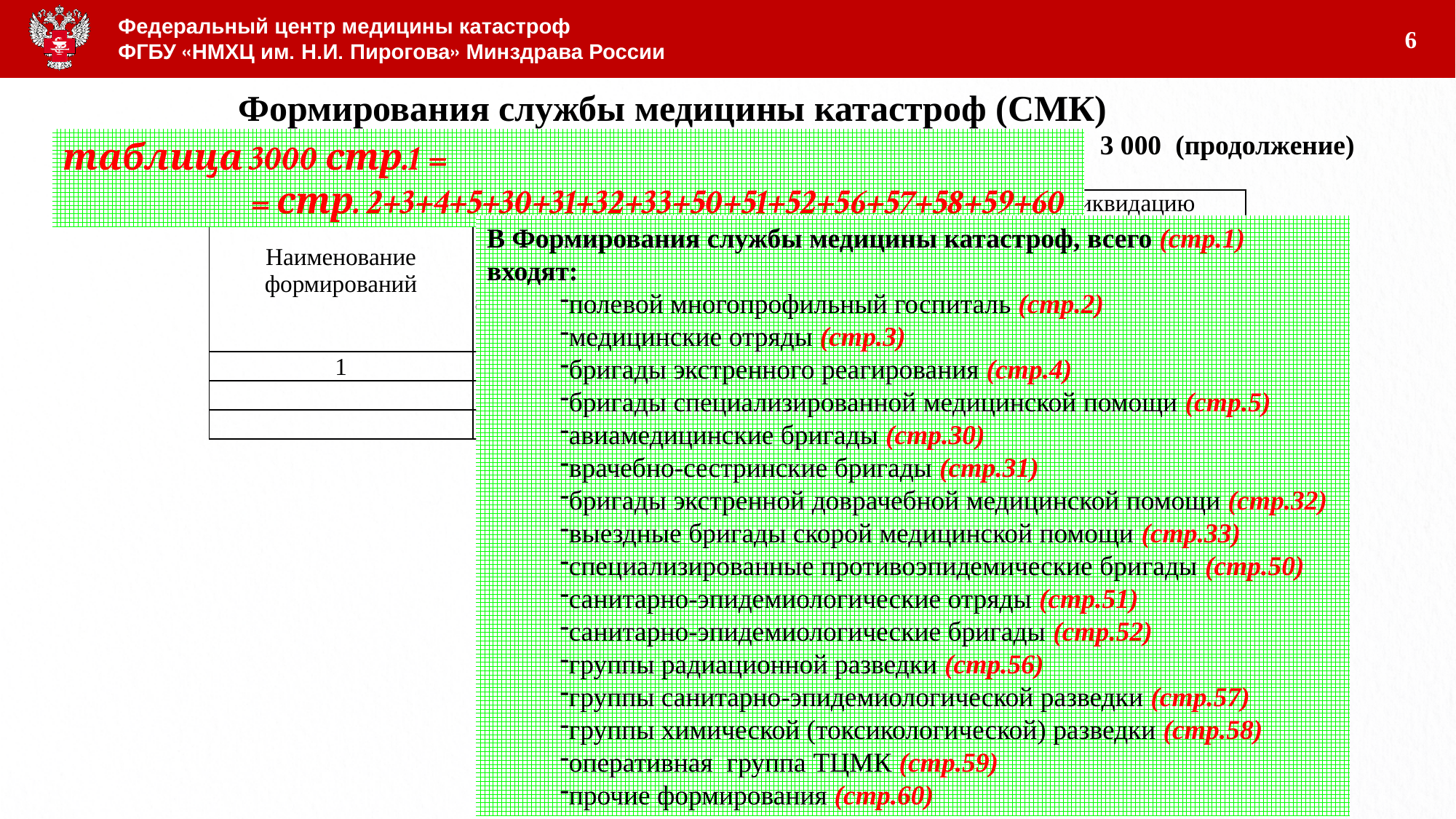

6
Формирования службы медицины катастроф (СМК)
3 000  (продолжение)
таблица 3000 стр.1 =
 = стр. 2+3+4+5+30+31+32+33+50+51+52+56+57+58+59+60
| Наименование формирований | № строки | Число формирований (на конец отчетного года) |  | Кол-во выездов на ликвидацию медико-санитарных последствий ЧС |  |
| --- | --- | --- | --- | --- | --- |
|  |  | всего | из них: штатных | всеми формированиями | из них штатными формированиями |
| 1 | 2 | 3 | 4 | 5 | 6 |
|  |  |  |  |  |  |
|  |  |  |  |  |  |
В Формирования службы медицины катастроф, всего (стр.1) входят:
полевой многопрофильный госпиталь (стр.2)
медицинские отряды (стр.3)
бригады экстренного реагирования (стр.4)
бригады специализированной медицинской помощи (стр.5)
авиамедицинские бригады (стр.30)
врачебно-сестринские бригады (стр.31)
бригады экстренной доврачебной медицинской помощи (стр.32)
выездные бригады скорой медицинской помощи (стр.33)
специализированные противоэпидемические бригады (стр.50)
санитарно-эпидемиологические отряды (стр.51)
санитарно-эпидемиологические бригады (стр.52)
группы радиационной разведки (стр.56)
группы санитарно-эпидемиологической разведки (стр.57)
группы химической (токсикологической) разведки (стр.58)
оперативная  группа ТЦМК (стр.59)
прочие формирования (стр.60)